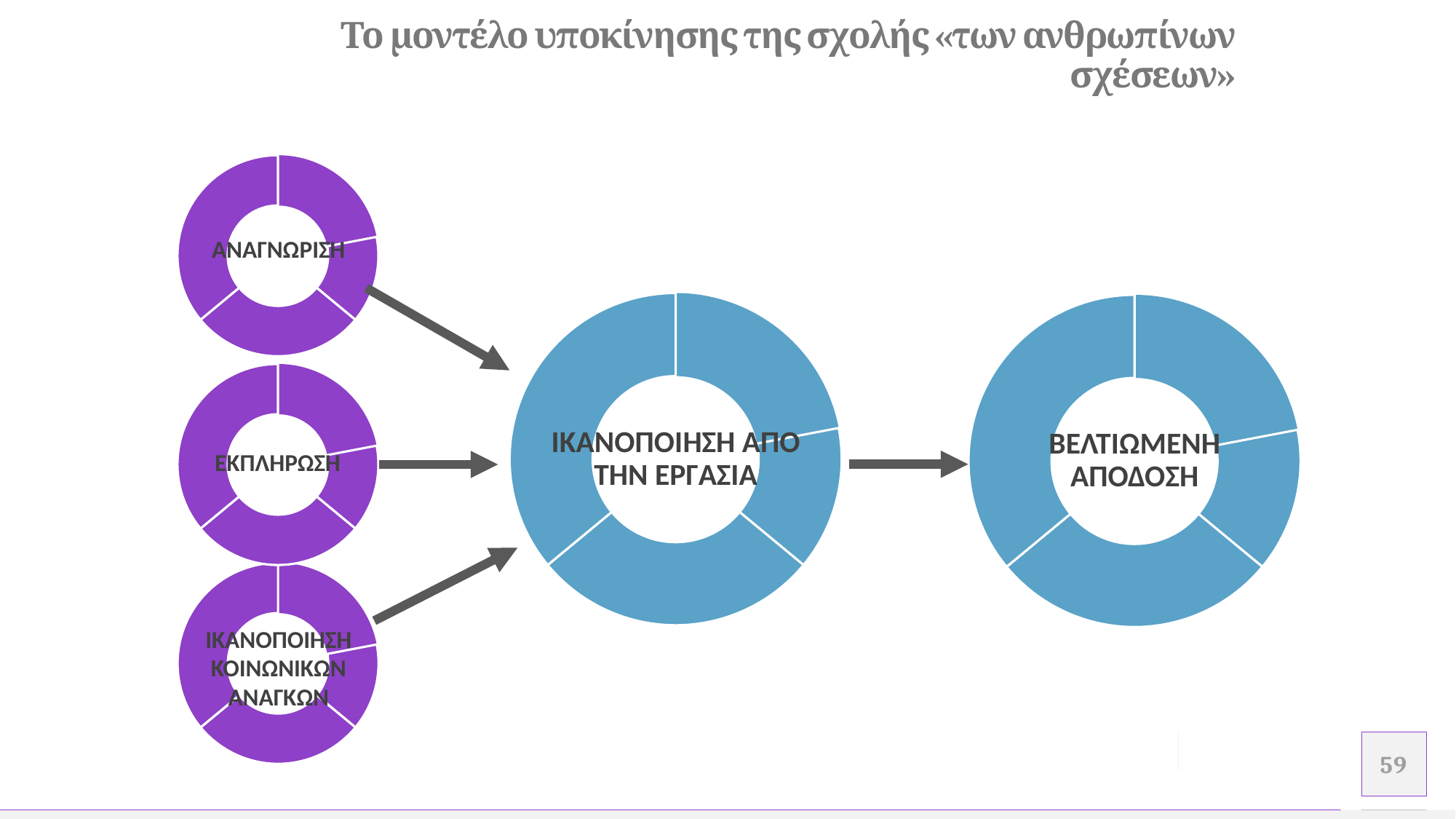

# Το μοντέλο υποκίνησης της σχολής «των ανθρωπίνων σχέσεων»

### Chart

| Category | Πωλήσεις |
|---|---|
| 1ο Τρ. | 22.0 |
| 2ο Τρ. | 14.0 |
| 3ο Τρ. | 28.0 |
| 4ο Τρ. | 36.0 |
ΑΝΑΓΝΩΡΙΣΗ

### Chart

| Category | Πωλήσεις |
|---|---|
| 1ο Τρ. | 22.0 |
| 2ο Τρ. | 14.0 |
| 3ο Τρ. | 28.0 |
| 4ο Τρ. | 36.0 |

### Chart

| Category | Πωλήσεις |
|---|---|
| 1ο Τρ. | 22.0 |
| 2ο Τρ. | 14.0 |
| 3ο Τρ. | 28.0 |
| 4ο Τρ. | 36.0 |

### Chart

| Category | Πωλήσεις |
|---|---|
| 1ο Τρ. | 22.0 |
| 2ο Τρ. | 14.0 |
| 3ο Τρ. | 28.0 |
| 4ο Τρ. | 36.0 |
ΙΚΑΝΟΠΟΙΗΣΗ ΑΠΟ ΤΗΝ ΕΡΓΑΣΙΑ
ΒΕΛΤΙΩΜΕΝΗ ΑΠΟΔΟΣΗ
ΕΚΠΛΗΡΩΣΗ

### Chart

| Category | Πωλήσεις |
|---|---|
| 1ο Τρ. | 22.0 |
| 2ο Τρ. | 14.0 |
| 3ο Τρ. | 28.0 |
| 4ο Τρ. | 36.0 |
ΙΚΑΝΟΠΟΙΗΣΗ ΚΟΙΝΩΝΙΚΩΝ ΑΝΑΓΚΩΝ
.
.
59
Προσθέστε υποσέλιδο